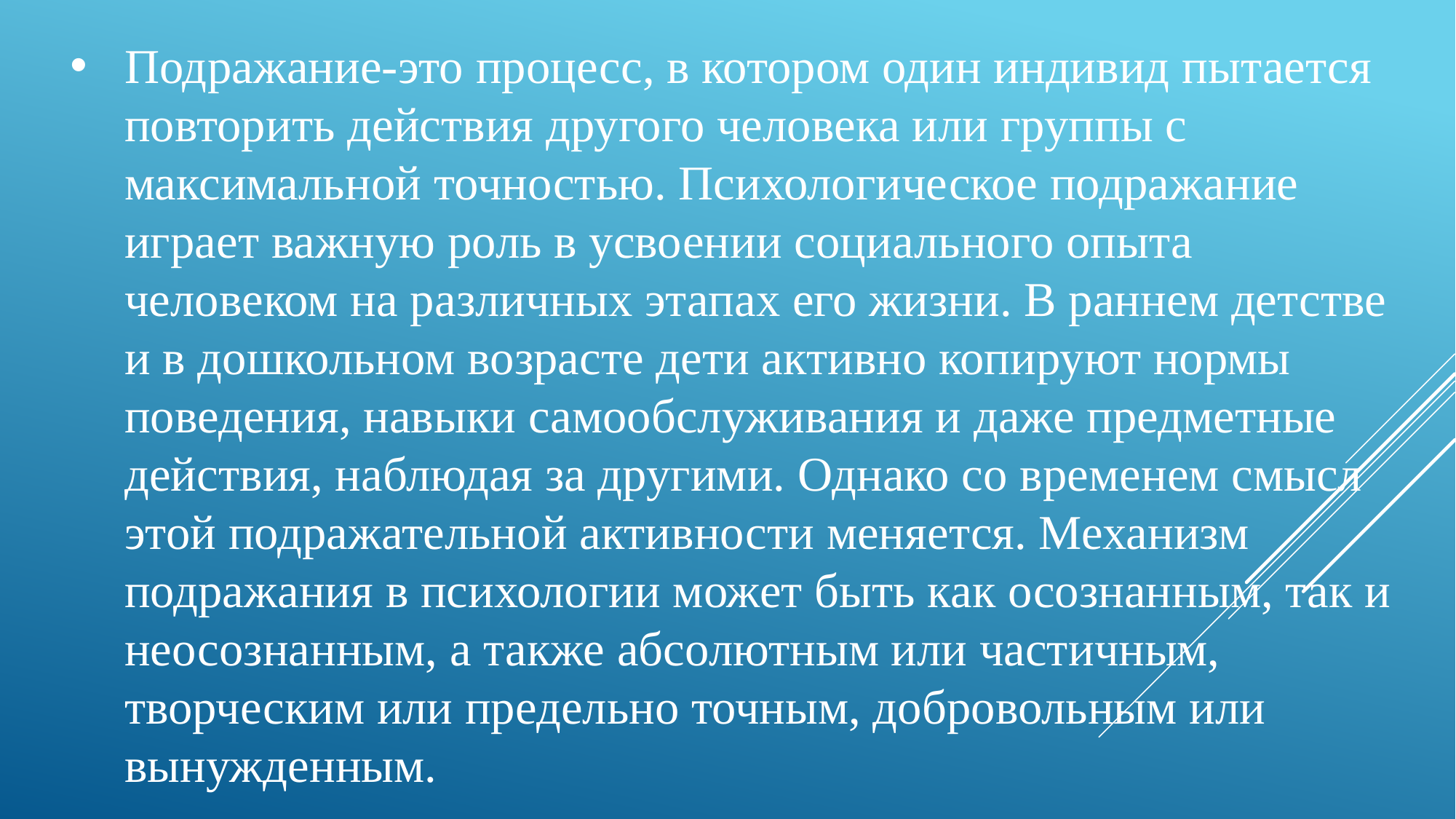

Подражание-это процесс, в котором один индивид пытается повторить действия другого человека или группы с максимальной точностью. Психологическое подражание играет важную роль в усвоении социального опыта человеком на различных этапах его жизни. В раннем детстве и в дошкольном возрасте дети активно копируют нормы поведения, навыки самообслуживания и даже предметные действия, наблюдая за другими. Однако со временем смысл этой подражательной активности меняется. Механизм подражания в психологии может быть как осознанным, так и неосознанным, а также абсолютным или частичным, творческим или предельно точным, добровольным или вынужденным.